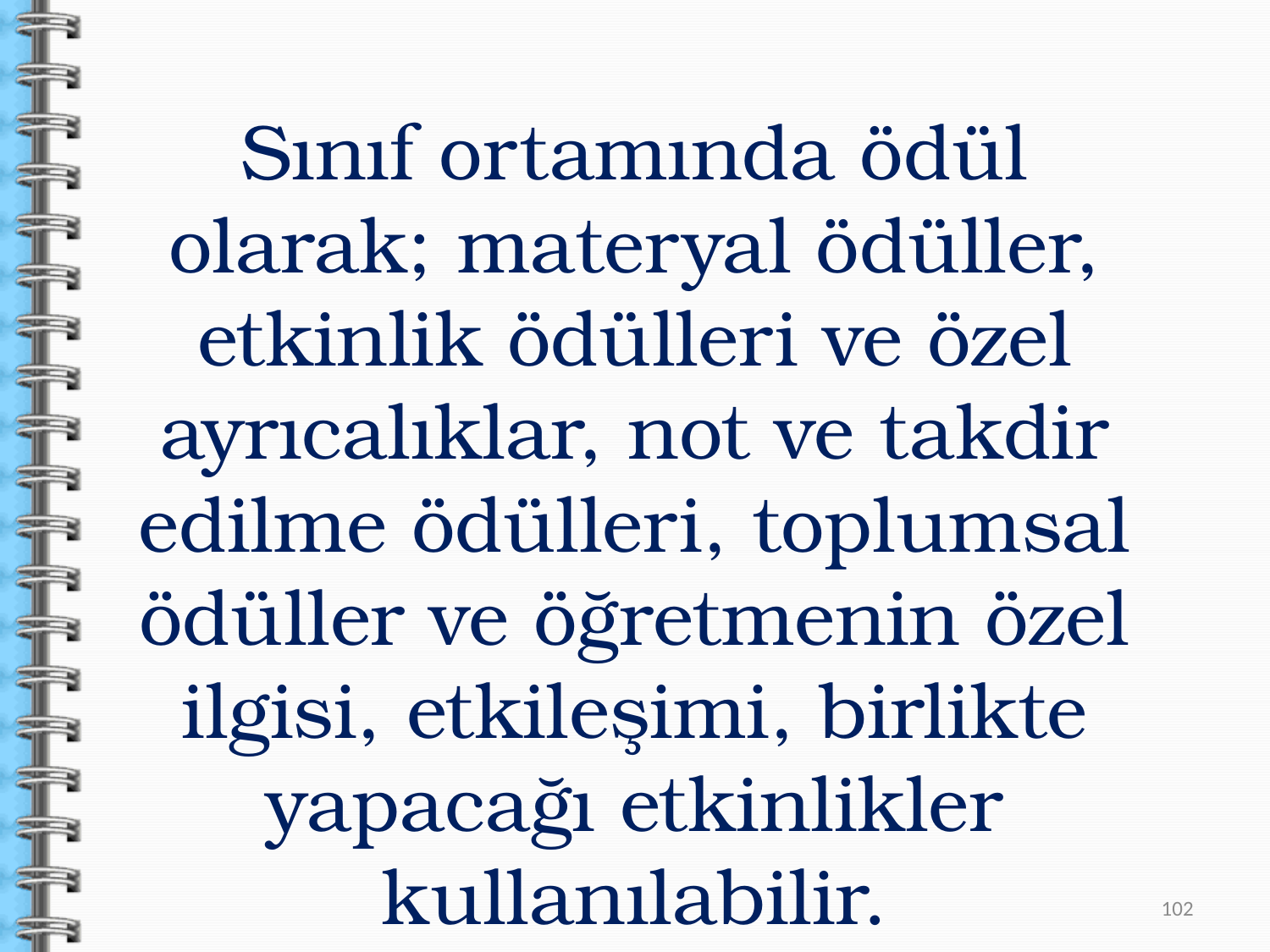

Sınıf ortamında ödül olarak; materyal ödüller, etkinlik ödülleri ve özel ayrıcalıklar, not ve takdir edilme ödülleri, toplumsal ödüller ve öğretmenin özel ilgisi, etkileşimi, birlikte yapacağı etkinlikler kullanılabilir.
102